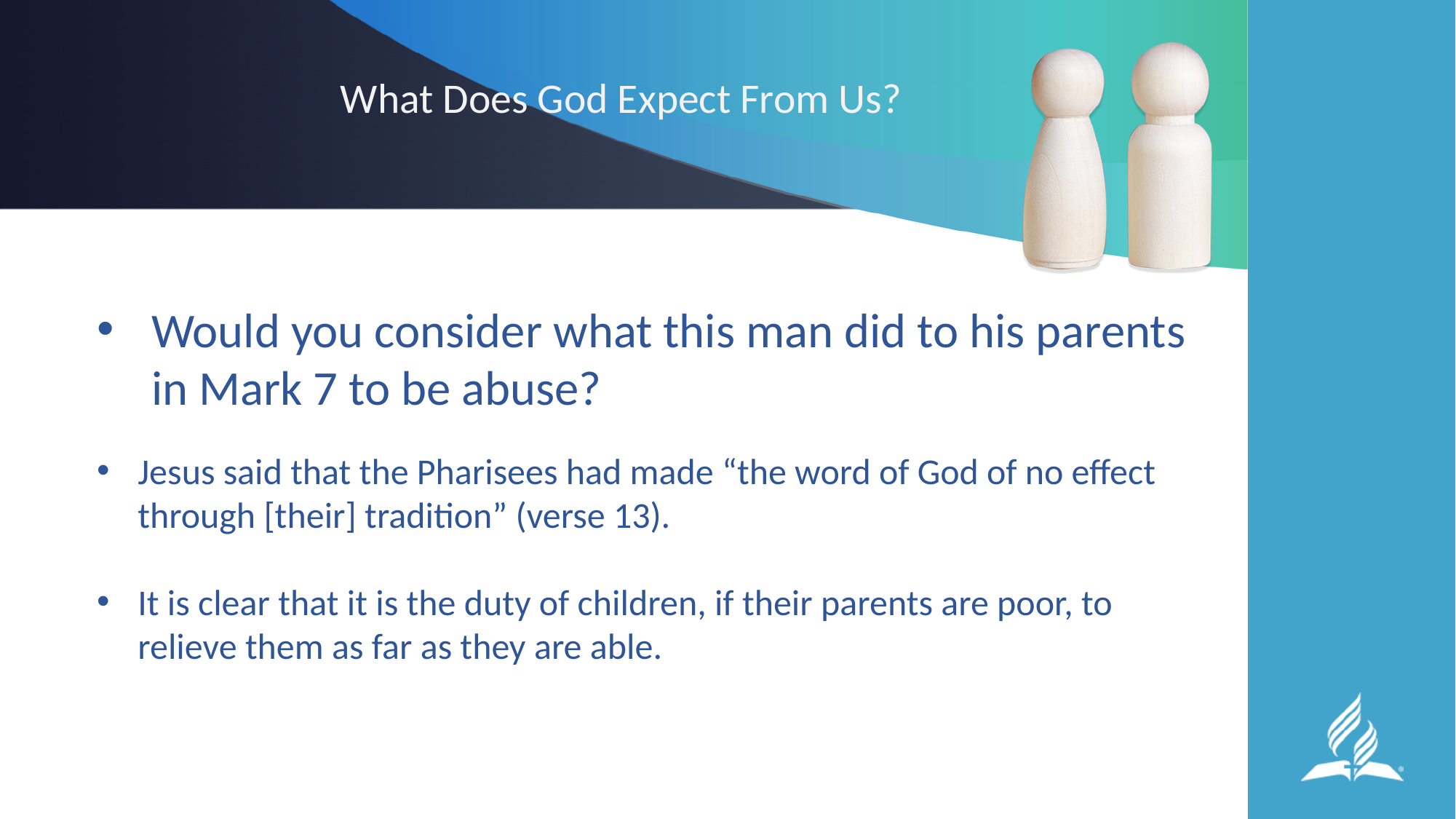

# What Does God Expect From Us?

Would you consider what this man did to his parents
     in Mark 7 to be abuse?

Jesus said that the Pharisees had made “the word of God of no effect through [their] tradition” (verse 13).

It is clear that it is the duty of children, if their parents are poor, to relieve them as far as they are able.